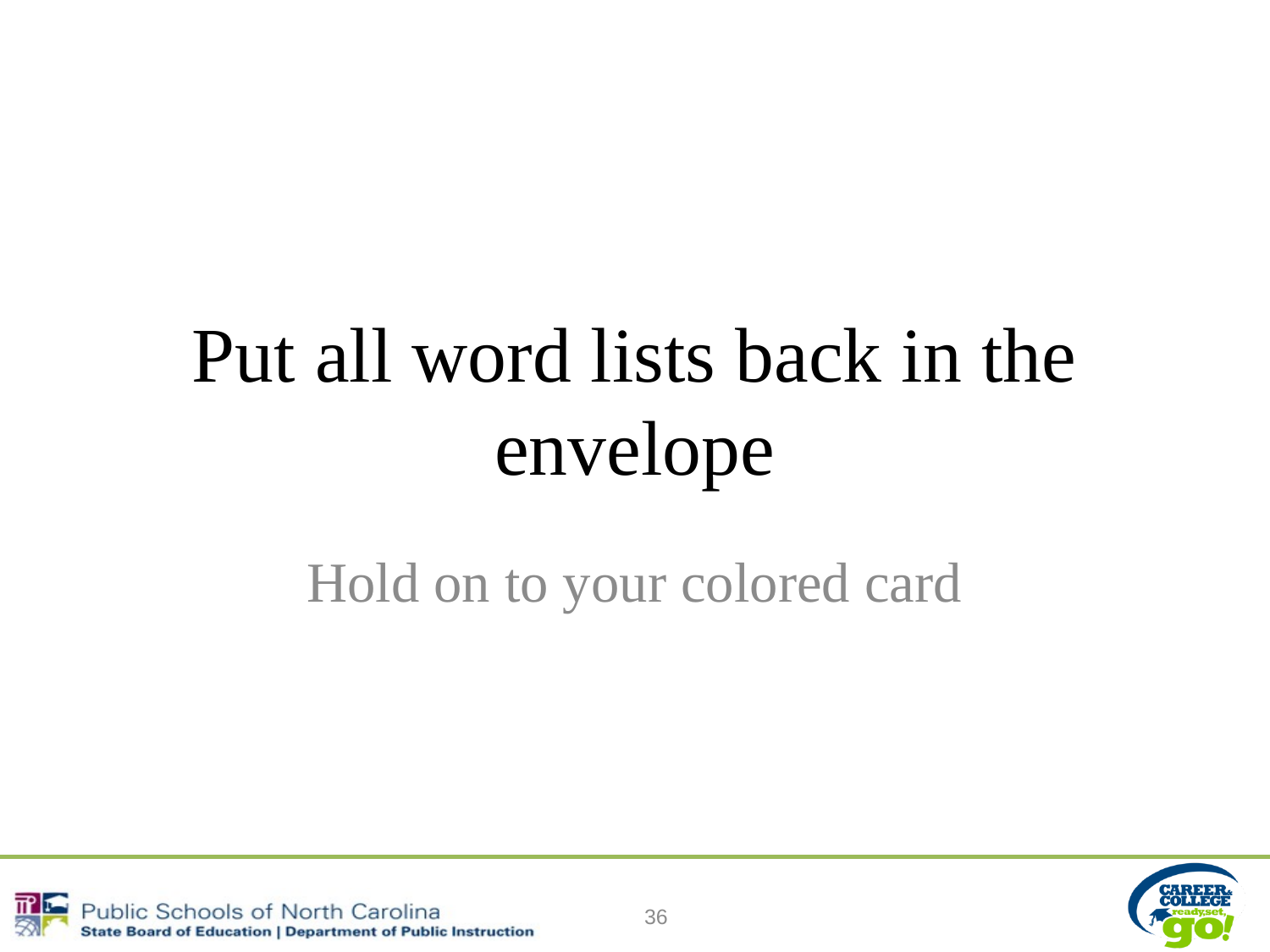

# Put all word lists back in the envelope
Hold on to your colored card
36